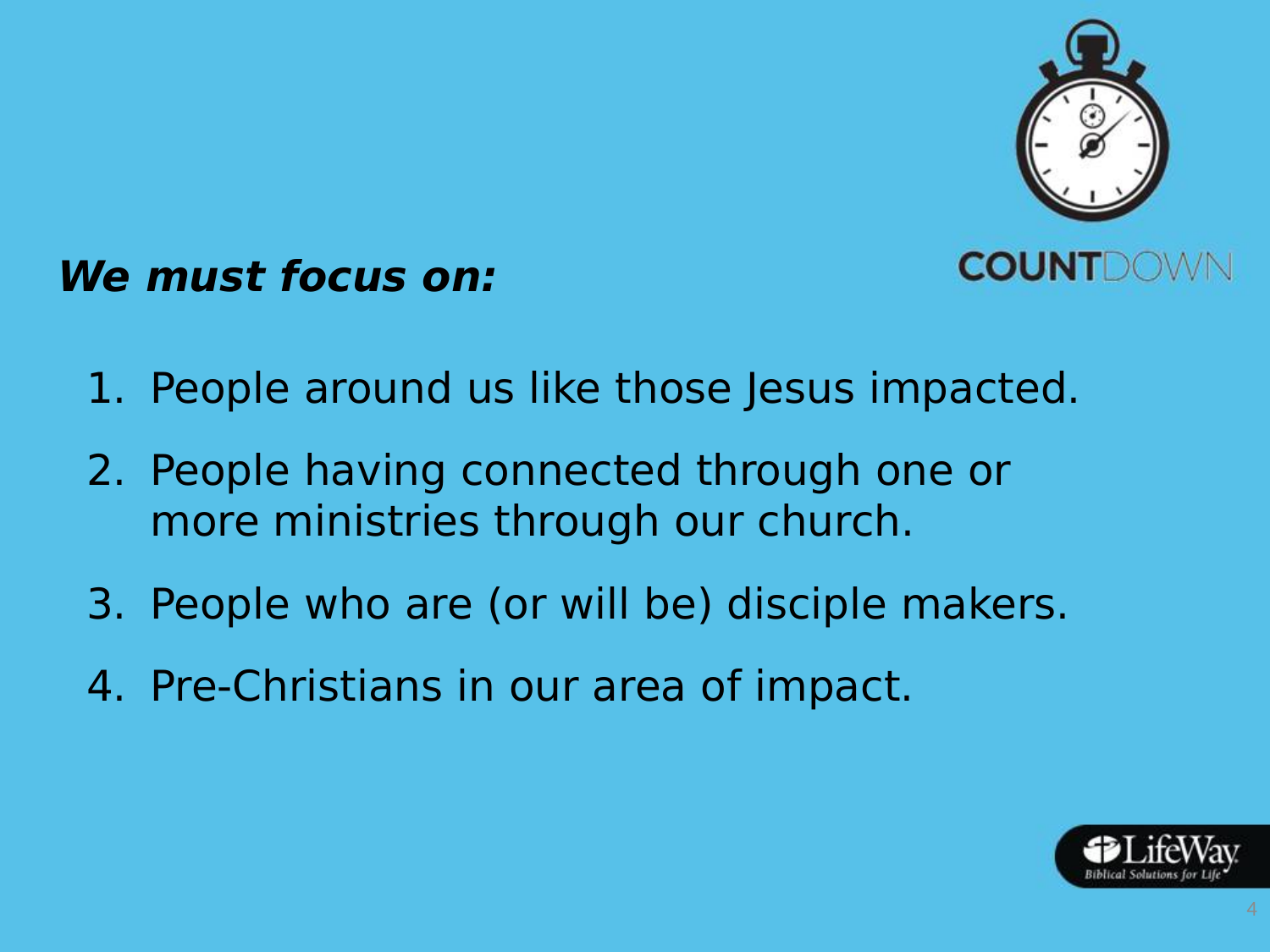

We must focus on:
People around us like those Jesus impacted.
People having connected through one or more ministries through our church.
People who are (or will be) disciple makers.
Pre-Christians in our area of impact.
4